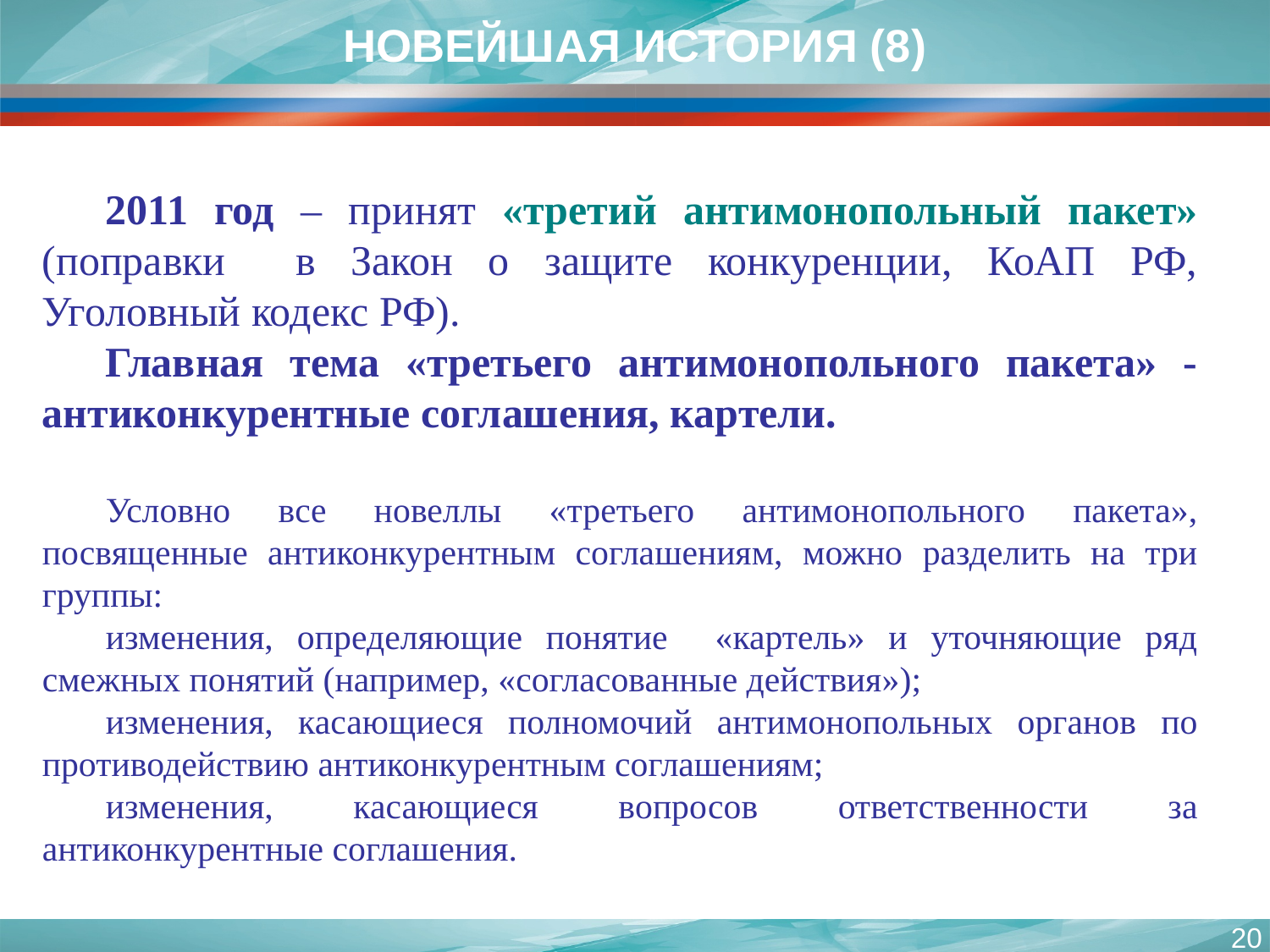

НОВЕЙШАЯ ИСТОРИЯ (8)
2011 год – принят «третий антимонопольный пакет» (поправки  в Закон о защите конкуренции, КоАП РФ, Уголовный кодекс РФ).
Главная тема «третьего антимонопольного пакета» - антиконкурентные соглашения, картели.

Условно все новеллы «третьего антимонопольного пакета», посвященные антиконкурентным соглашениям, можно разделить на три группы:
изменения, определяющие понятие  «картель» и уточняющие ряд смежных понятий (например, «согласованные действия»);
изменения, касающиеся полномочий антимонопольных органов по противодействию антиконкурентным соглашениям;
изменения, касающиеся вопросов ответственности за антиконкурентные соглашения.

20